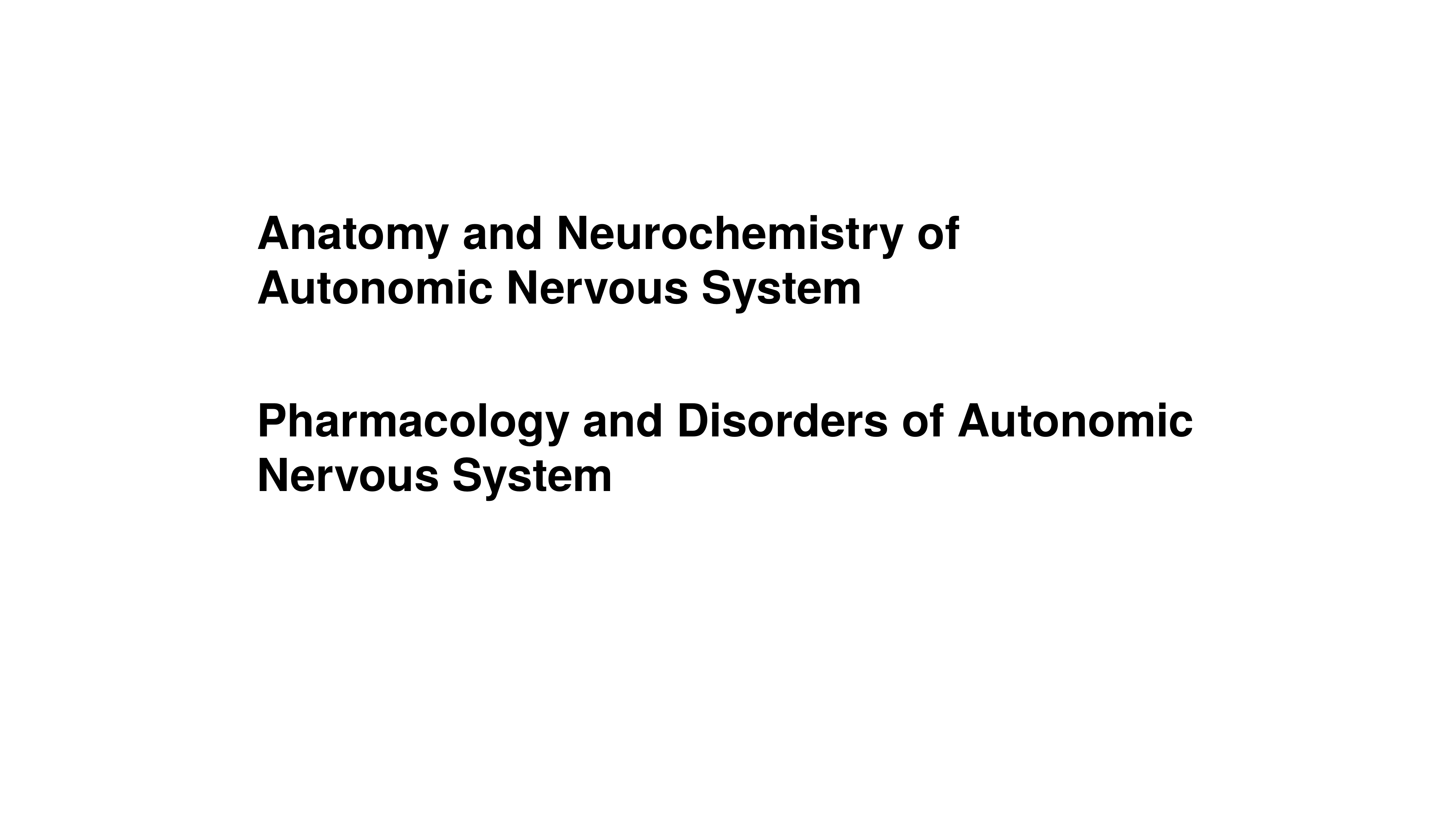

Anatomy and Neurochemistry of Autonomic Nervous System

Pharmacology and Disorders of Autonomic Nervous System